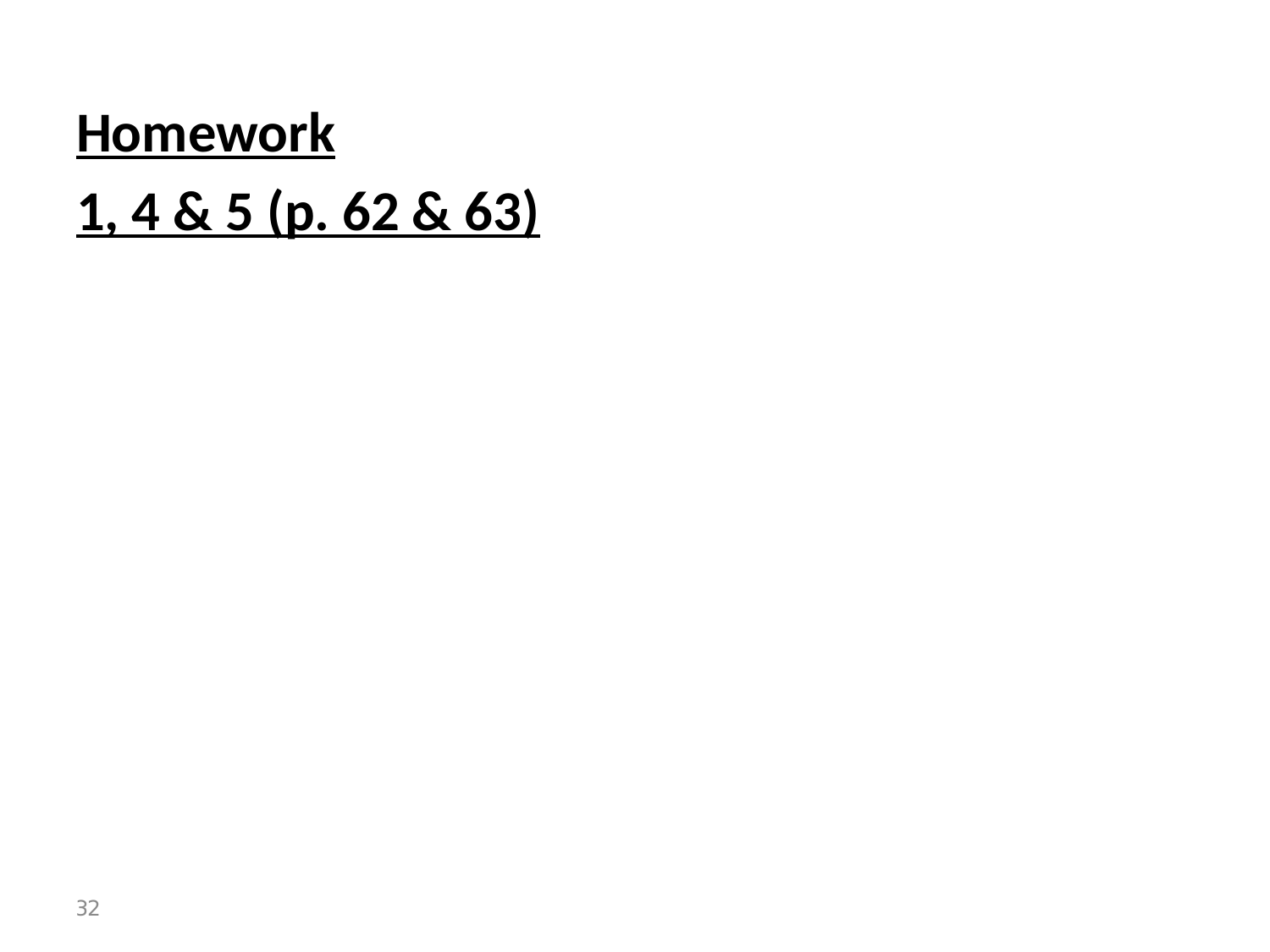

Homework
1, 4 & 5 (p. 62 & 63)

32